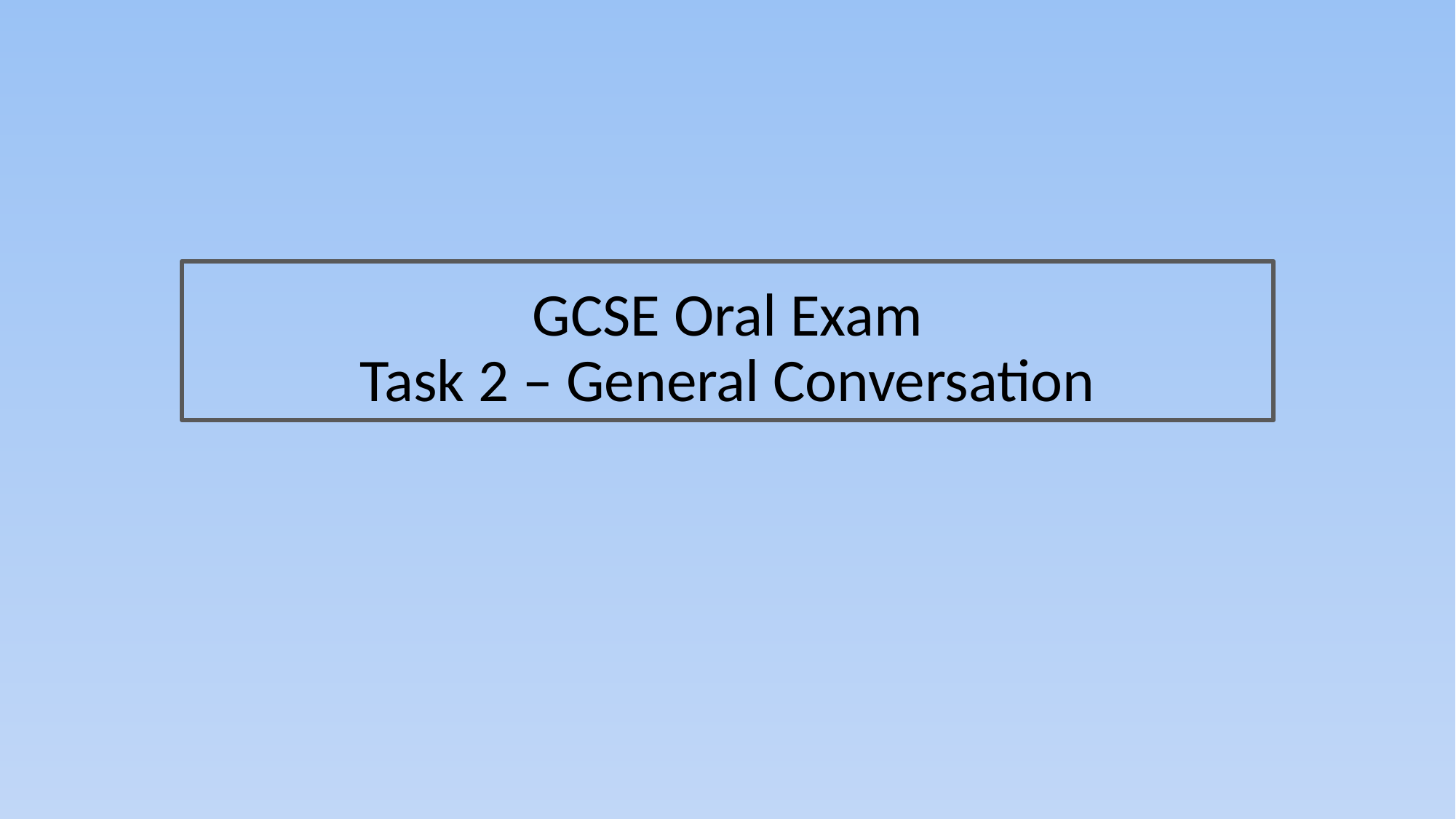

# GCSE Oral Exam Task 2 – General Conversation